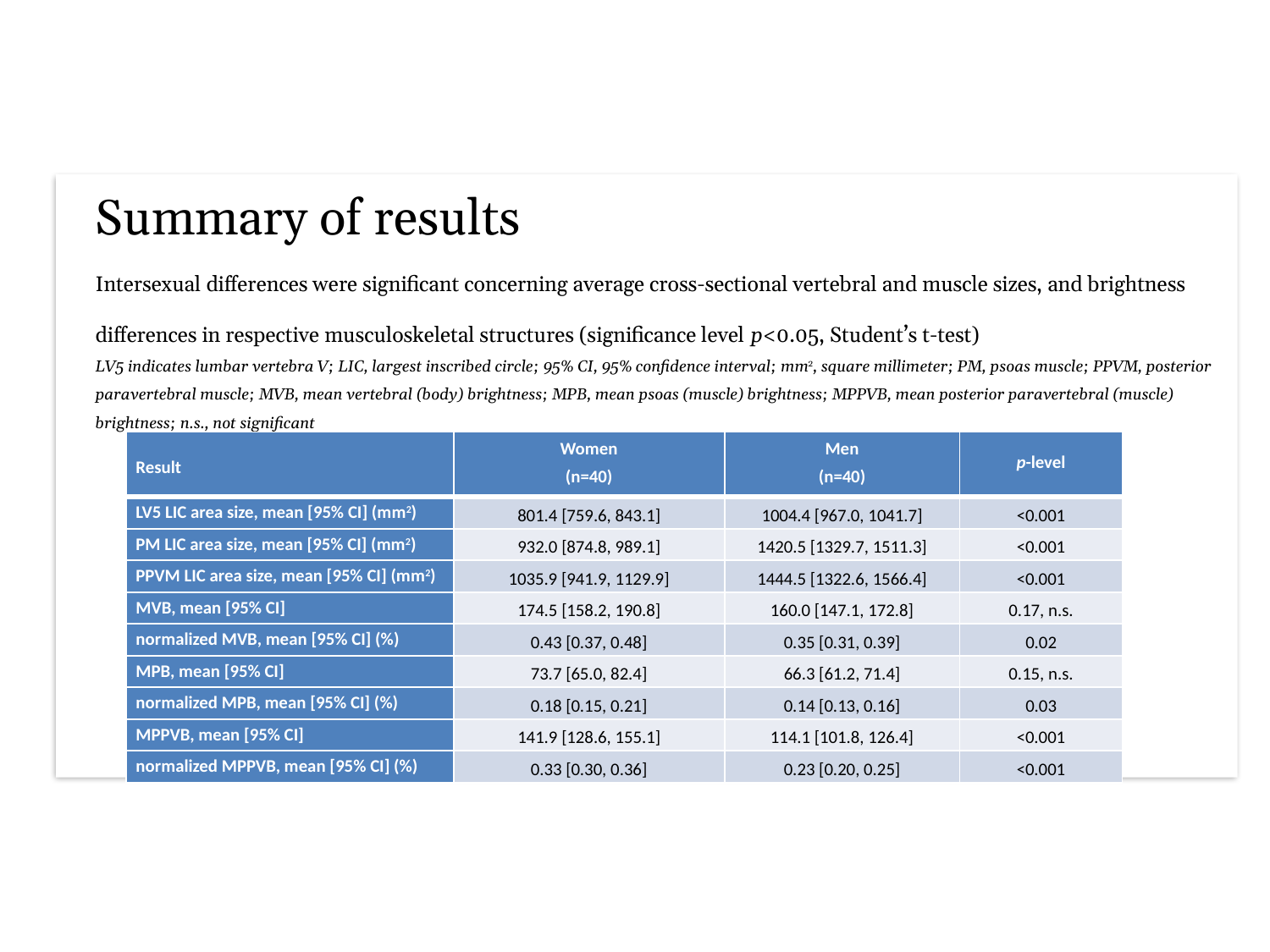

Summary of results
Intersexual differences were significant concerning average cross-sectional vertebral and muscle sizes, and brightness differences in respective musculoskeletal structures (significance level p<0.05, Student’s t-test)
LV5 indicates lumbar vertebra V; LIC, largest inscribed circle; 95% CI, 95% confidence interval; mm2, square millimeter; PM, psoas muscle; PPVM, posterior paravertebral muscle; MVB, mean vertebral (body) brightness; MPB, mean psoas (muscle) brightness; MPPVB, mean posterior paravertebral (muscle) brightness; n.s., not significant
| Result | Women (n=40) | Men (n=40) | p-level |
| --- | --- | --- | --- |
| LV5 LIC area size, mean [95% CI] (mm2) | 801.4 [759.6, 843.1] | 1004.4 [967.0, 1041.7] | <0.001 |
| PM LIC area size, mean [95% CI] (mm2) | 932.0 [874.8, 989.1] | 1420.5 [1329.7, 1511.3] | <0.001 |
| PPVM LIC area size, mean [95% CI] (mm2) | 1035.9 [941.9, 1129.9] | 1444.5 [1322.6, 1566.4] | <0.001 |
| MVB, mean [95% CI] | 174.5 [158.2, 190.8] | 160.0 [147.1, 172.8] | 0.17, n.s. |
| normalized MVB, mean [95% CI] (%) | 0.43 [0.37, 0.48] | 0.35 [0.31, 0.39] | 0.02 |
| MPB, mean [95% CI] | 73.7 [65.0, 82.4] | 66.3 [61.2, 71.4] | 0.15, n.s. |
| normalized MPB, mean [95% CI] (%) | 0.18 [0.15, 0.21] | 0.14 [0.13, 0.16] | 0.03 |
| MPPVB, mean [95% CI] | 141.9 [128.6, 155.1] | 114.1 [101.8, 126.4] | <0.001 |
| normalized MPPVB, mean [95% CI] (%) | 0.33 [0.30, 0.36] | 0.23 [0.20, 0.25] | <0.001 |